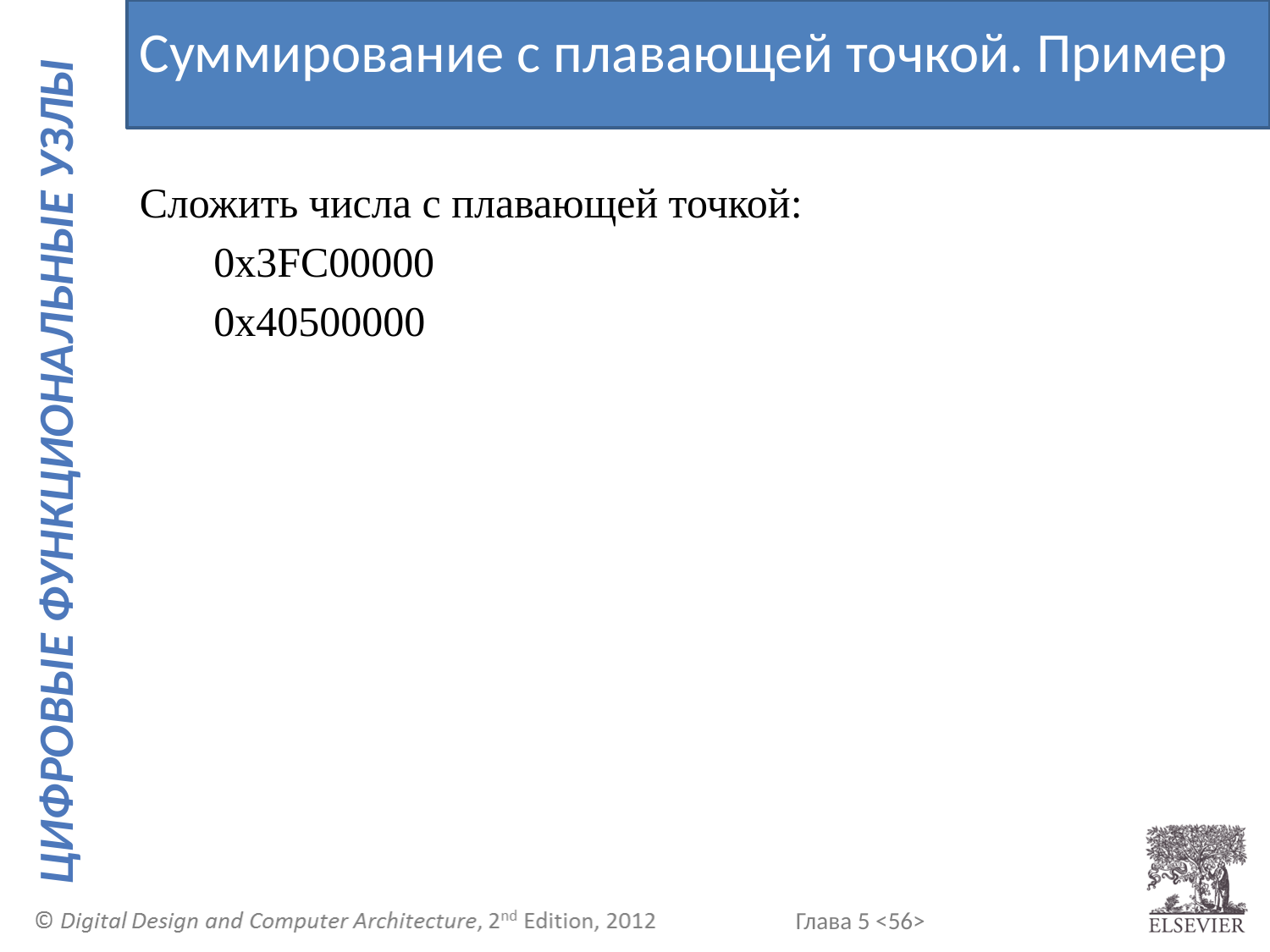

Суммирование с плавающей точкой. Пример

Сложить числа с плавающей точкой:
	0x3FC00000
	0x40500000